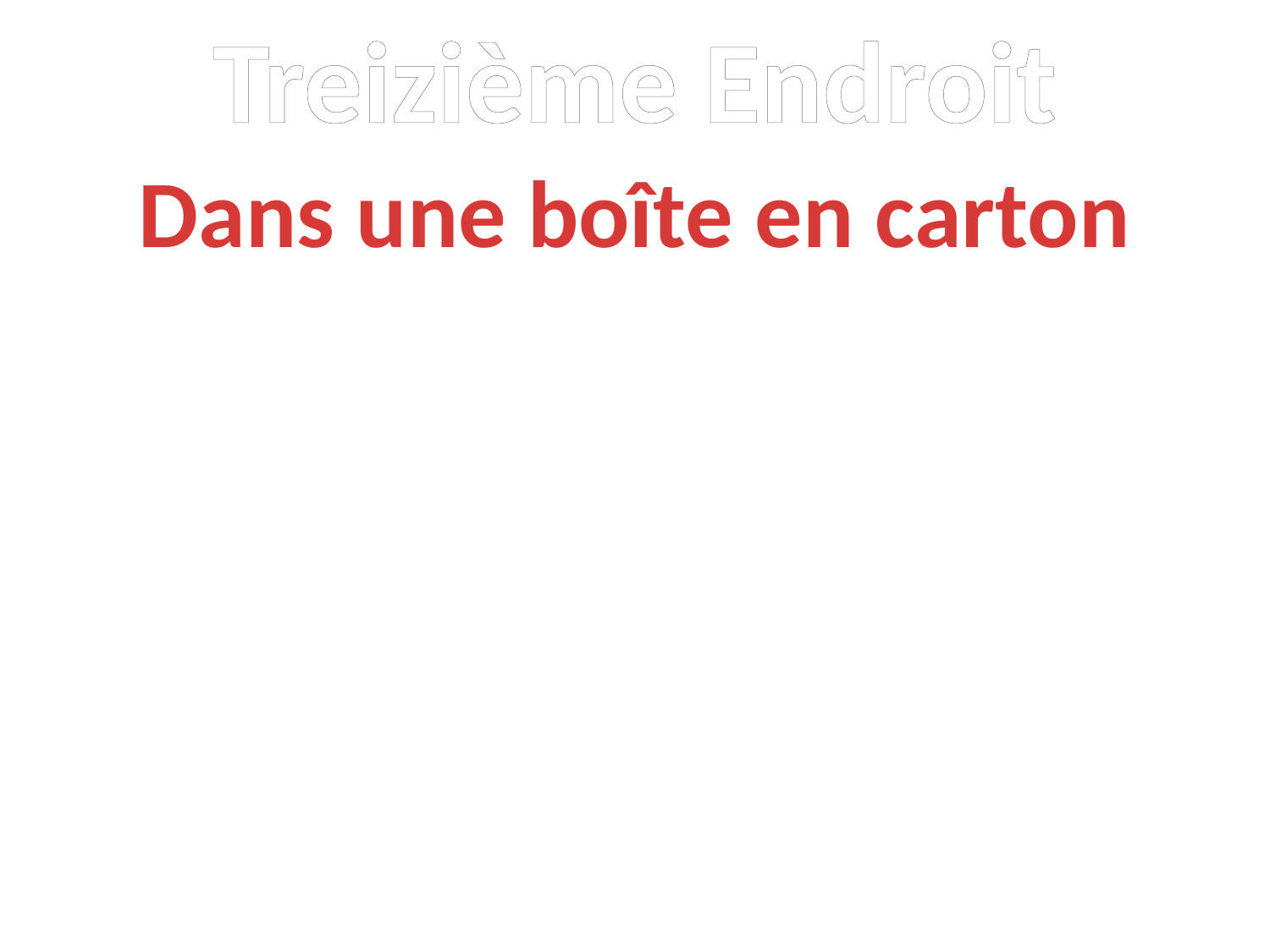

Treizième Endroit
Dans une boîte en carton